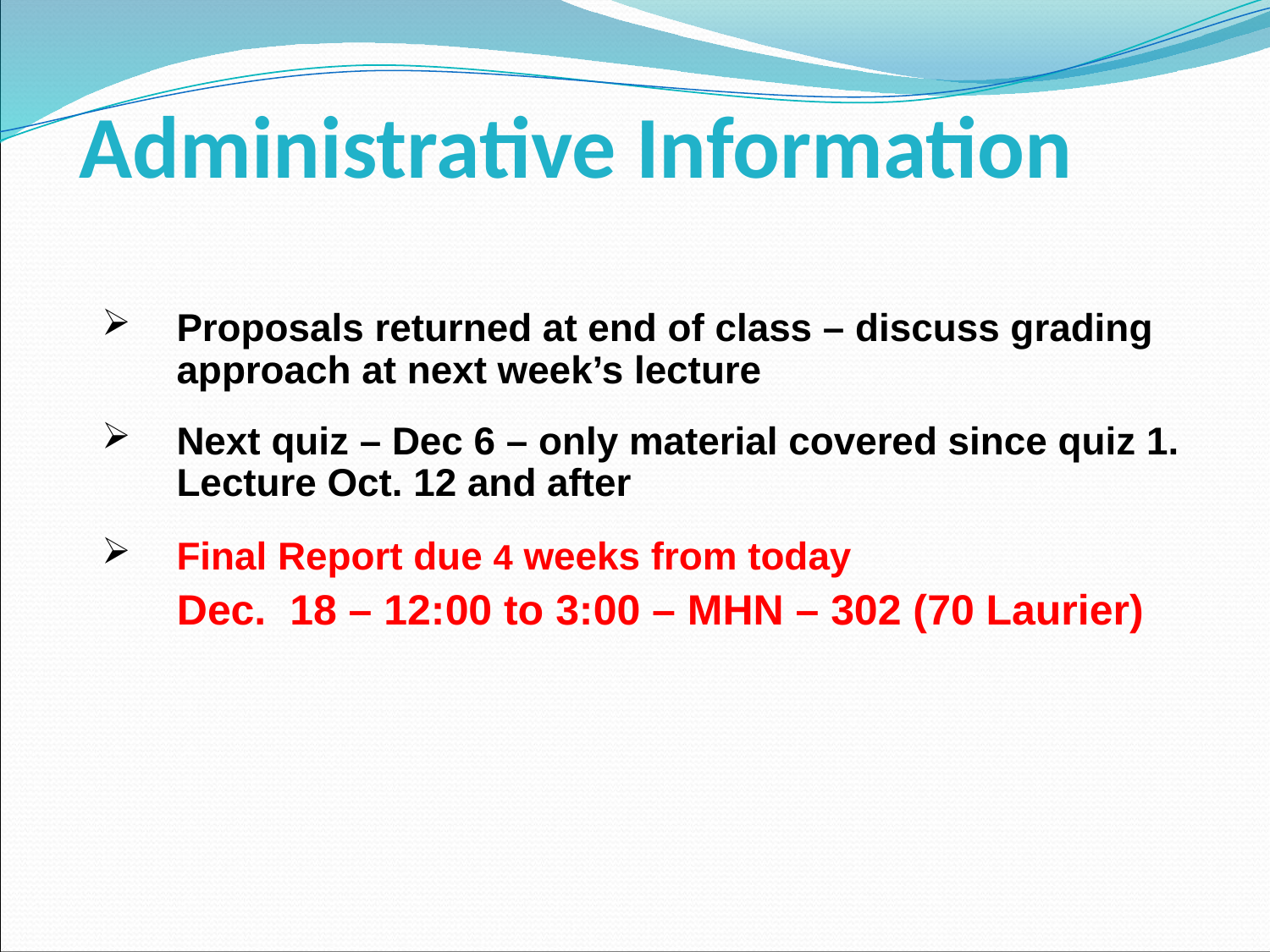

# Administrative Information

Proposals returned at end of class – discuss grading approach at next week’s lecture
Next quiz – Dec 6 – only material covered since quiz 1.  Lecture Oct. 12 and after
Final Report due 4 weeks from today
Dec.  18 – 12:00 to 3:00 – MHN – 302 (70 Laurier)